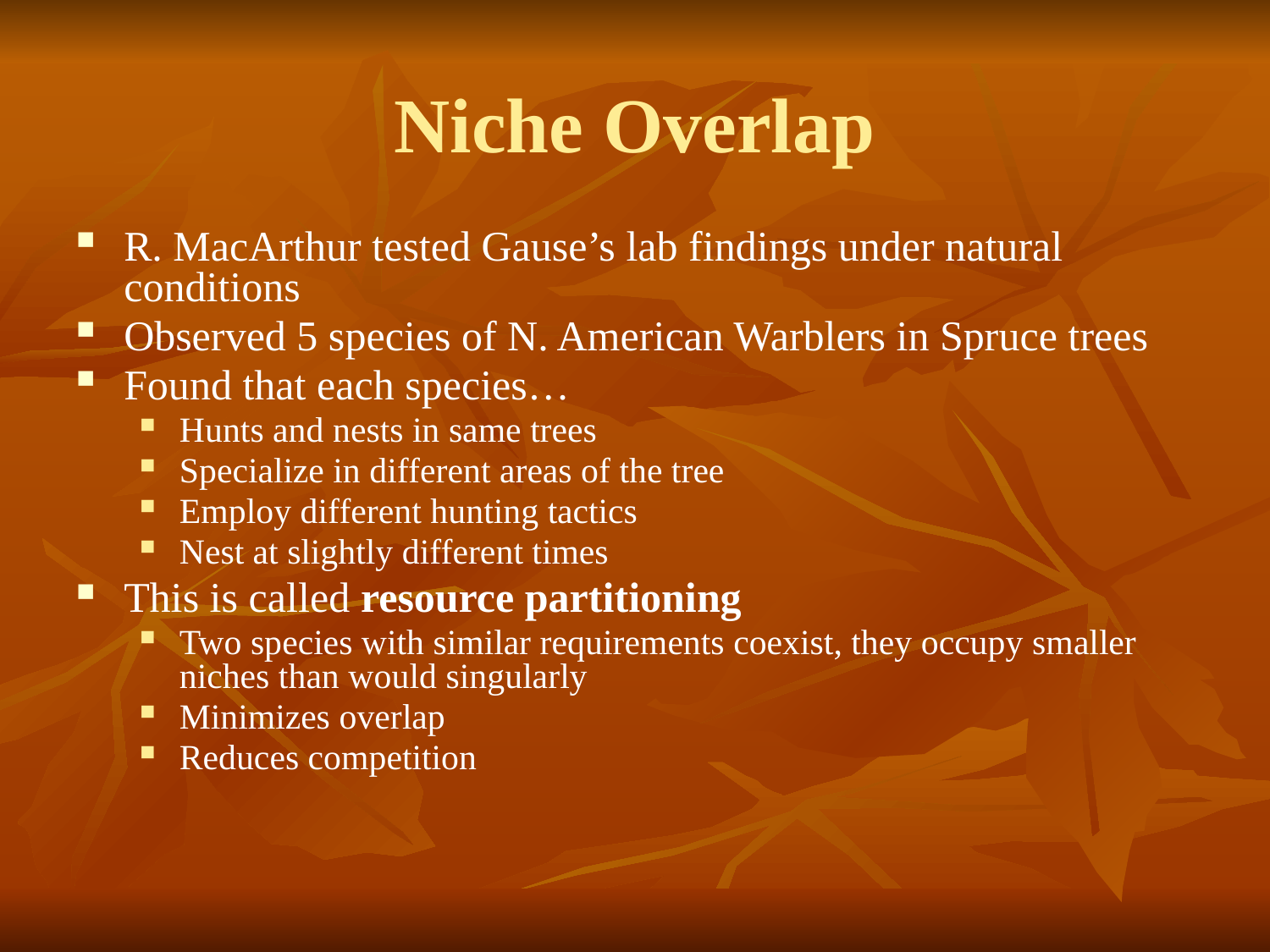

# Niche Overlap
R. MacArthur tested Gause’s lab findings under natural conditions
Observed 5 species of N. American Warblers in Spruce trees
Found that each species…
Hunts and nests in same trees
Specialize in different areas of the tree
Employ different hunting tactics
Nest at slightly different times
This is called resource partitioning
Two species with similar requirements coexist, they occupy smaller niches than would singularly
Minimizes overlap
Reduces competition